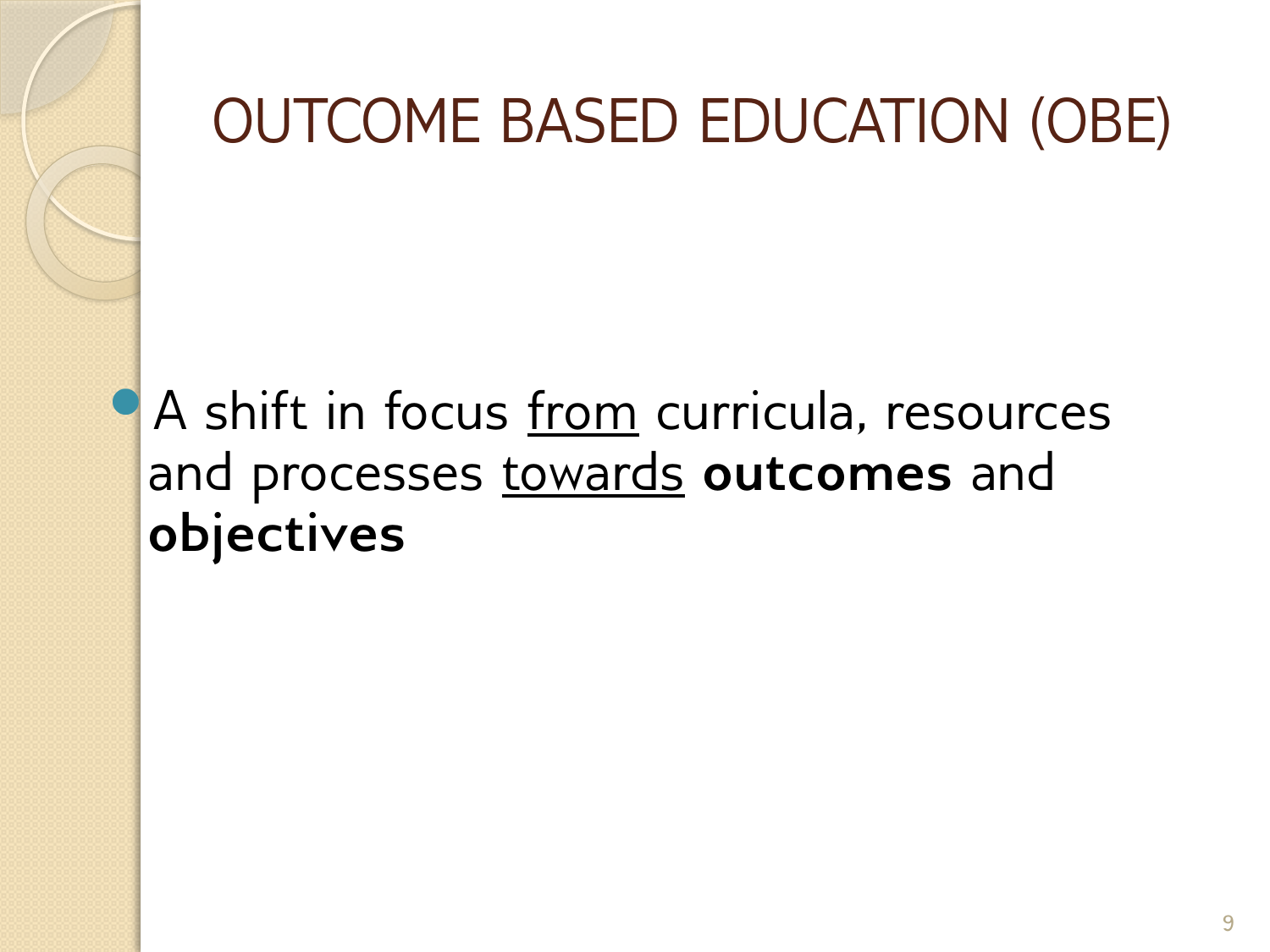

# OUTCOME BASED EDUCATION (OBE)

A shift in focus from curricula, resources and processes towards outcomes and objectives
9